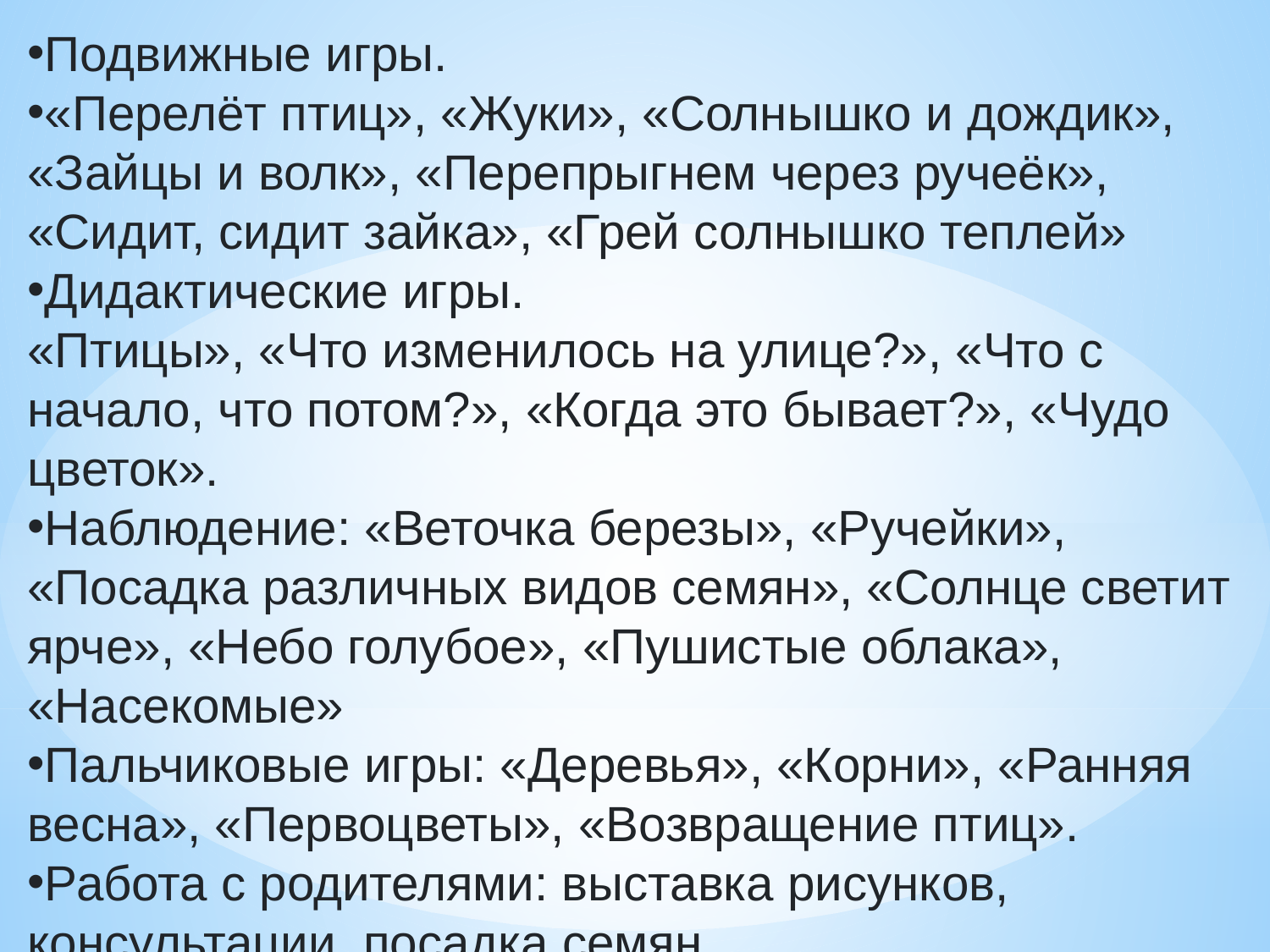

Подвижные игры.
«Перелёт птиц», «Жуки», «Солнышко и дождик», «Зайцы и волк», «Перепрыгнем через ручеёк», «Сидит, сидит зайка», «Грей солнышко теплей»
Дидактические игры.
«Птицы», «Что изменилось на улице?», «Что с начало, что потом?», «Когда это бывает?», «Чудо цветок».
Наблюдение: «Веточка березы», «Ручейки», «Посадка различных видов семян», «Солнце светит ярче», «Небо голубое», «Пушистые облака», «Насекомые»
Пальчиковые игры: «Деревья», «Корни», «Ранняя весна», «Первоцветы», «Возвращение птиц».
Работа с родителями: выставка рисунков, консультации, посадка семян.
Музыкальные произведения.